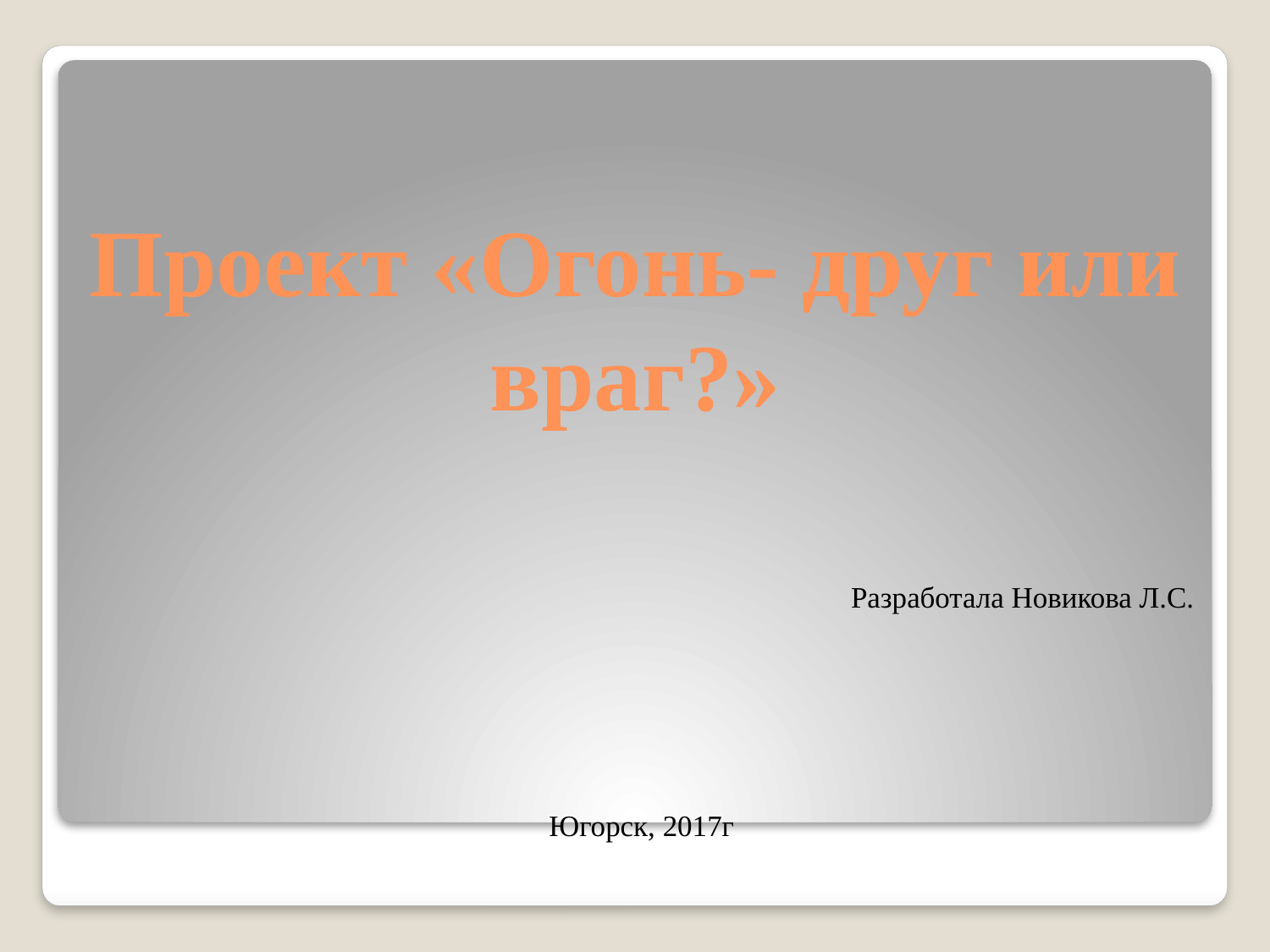

# Проект «Огонь- друг или враг?»
Разработала Новикова Л.С.

Югорск, 2017г